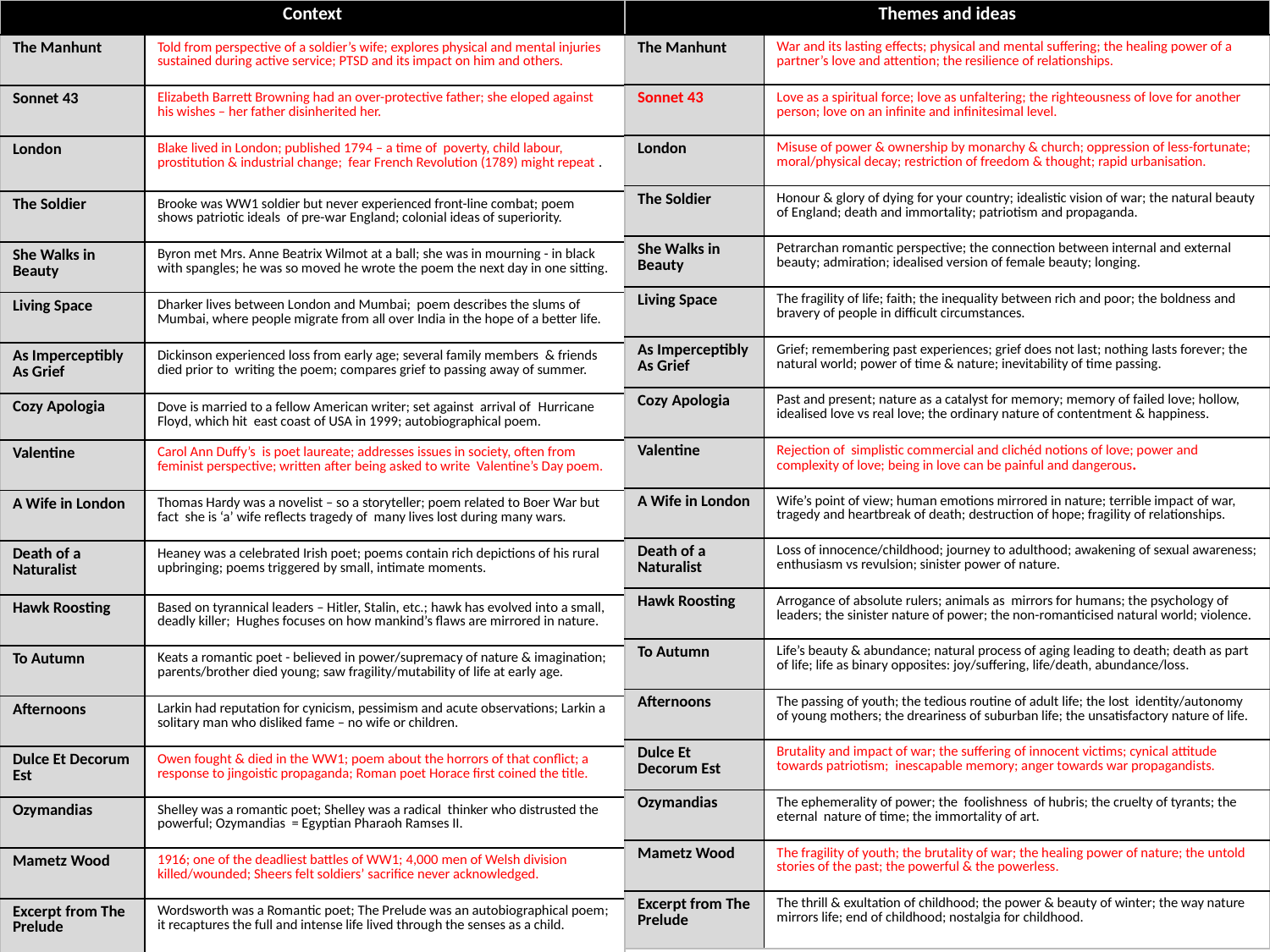

| Themes and ideas |  |
| --- | --- |
| The Manhunt | War and its lasting effects; physical and mental suffering; the healing power of a partner’s love and attention; the resilience of relationships. |
| Sonnet 43 | Love as a spiritual force; love as unfaltering; the righteousness of love for another person; love on an infinite and infinitesimal level. |
| London | Misuse of power & ownership by monarchy & church; oppression of less-fortunate; moral/physical decay; restriction of freedom & thought; rapid urbanisation. |
| The Soldier | Honour & glory of dying for your country; idealistic vision of war; the natural beauty of England; death and immortality; patriotism and propaganda. |
| She Walks in Beauty | Petrarchan romantic perspective; the connection between internal and external beauty; admiration; idealised version of female beauty; longing. |
| Living Space | The fragility of life; faith; the inequality between rich and poor; the boldness and bravery of people in difficult circumstances. |
| As Imperceptibly As Grief | Grief; remembering past experiences; grief does not last; nothing lasts forever; the natural world; power of time & nature; inevitability of time passing. |
| Cozy Apologia | Past and present; nature as a catalyst for memory; memory of failed love; hollow, idealised love vs real love; the ordinary nature of contentment & happiness. |
| Valentine | Rejection of simplistic commercial and clichéd notions of love; power and complexity of love; being in love can be painful and dangerous. |
| A Wife in London | Wife’s point of view; human emotions mirrored in nature; terrible impact of war, tragedy and heartbreak of death; destruction of hope; fragility of relationships. |
| Death of a Naturalist | Loss of innocence/childhood; journey to adulthood; awakening of sexual awareness; enthusiasm vs revulsion; sinister power of nature. |
| Hawk Roosting | Arrogance of absolute rulers; animals as mirrors for humans; the psychology of leaders; the sinister nature of power; the non-romanticised natural world; violence. |
| To Autumn | Life’s beauty & abundance; natural process of aging leading to death; death as part of life; life as binary opposites: joy/suffering, life/death, abundance/loss. |
| Afternoons | The passing of youth; the tedious routine of adult life; the lost identity/autonomy of young mothers; the dreariness of suburban life; the unsatisfactory nature of life. |
| Dulce Et Decorum Est | Brutality and impact of war; the suffering of innocent victims; cynical attitude towards patriotism; inescapable memory; anger towards war propagandists. |
| Ozymandias | The ephemerality of power; the foolishness of hubris; the cruelty of tyrants; the eternal nature of time; the immortality of art. |
| Mametz Wood | The fragility of youth; the brutality of war; the healing power of nature; the untold stories of the past; the powerful & the powerless. |
| Excerpt from The Prelude | The thrill & exultation of childhood; the power & beauty of winter; the way nature mirrors life; end of childhood; nostalgia for childhood. |
| Context |  |
| --- | --- |
| The Manhunt | Told from perspective of a soldier’s wife; explores physical and mental injuries sustained during active service; PTSD and its impact on him and others. |
| Sonnet 43 | Elizabeth Barrett Browning had an over-protective father; she eloped against his wishes – her father disinherited her. |
| London | Blake lived in London; published 1794 – a time of poverty, child labour, prostitution & industrial change; fear French Revolution (1789) might repeat . |
| The Soldier | Brooke was WW1 soldier but never experienced front-line combat; poem shows patriotic ideals of pre-war England; colonial ideas of superiority. |
| She Walks in Beauty | Byron met Mrs. Anne Beatrix Wilmot at a ball; she was in mourning - in black with spangles; he was so moved he wrote the poem the next day in one sitting. |
| Living Space | Dharker lives between London and Mumbai; poem describes the slums of Mumbai, where people migrate from all over India in the hope of a better life. |
| As Imperceptibly As Grief | Dickinson experienced loss from early age; several family members & friends died prior to writing the poem; compares grief to passing away of summer. |
| Cozy Apologia | Dove is married to a fellow American writer; set against arrival of Hurricane Floyd, which hit east coast of USA in 1999; autobiographical poem. |
| Valentine | Carol Ann Duffy’s is poet laureate; addresses issues in society, often from feminist perspective; written after being asked to write Valentine’s Day poem. |
| A Wife in London | Thomas Hardy was a novelist – so a storyteller; poem related to Boer War but fact she is ‘a’ wife reflects tragedy of many lives lost during many wars. |
| Death of a Naturalist | Heaney was a celebrated Irish poet; poems contain rich depictions of his rural upbringing; poems triggered by small, intimate moments. |
| Hawk Roosting | Based on tyrannical leaders – Hitler, Stalin, etc.; hawk has evolved into a small, deadly killer; Hughes focuses on how mankind’s flaws are mirrored in nature. |
| To Autumn | Keats a romantic poet - believed in power/supremacy of nature & imagination; parents/brother died young; saw fragility/mutability of life at early age. |
| Afternoons | Larkin had reputation for cynicism, pessimism and acute observations; Larkin a solitary man who disliked fame – no wife or children. |
| Dulce Et Decorum Est | Owen fought & died in the WW1; poem about the horrors of that conflict; a response to jingoistic propaganda; Roman poet Horace first coined the title. |
| Ozymandias | Shelley was a romantic poet; Shelley was a radical thinker who distrusted the powerful; Ozymandias = Egyptian Pharaoh Ramses II. |
| Mametz Wood | 1916; one of the deadliest battles of WW1; 4,000 men of Welsh division killed/wounded; Sheers felt soldiers’ sacrifice never acknowledged. |
| Excerpt from The Prelude | Wordsworth was a Romantic poet; The Prelude was an autobiographical poem; it recaptures the full and intense life lived through the senses as a child. |